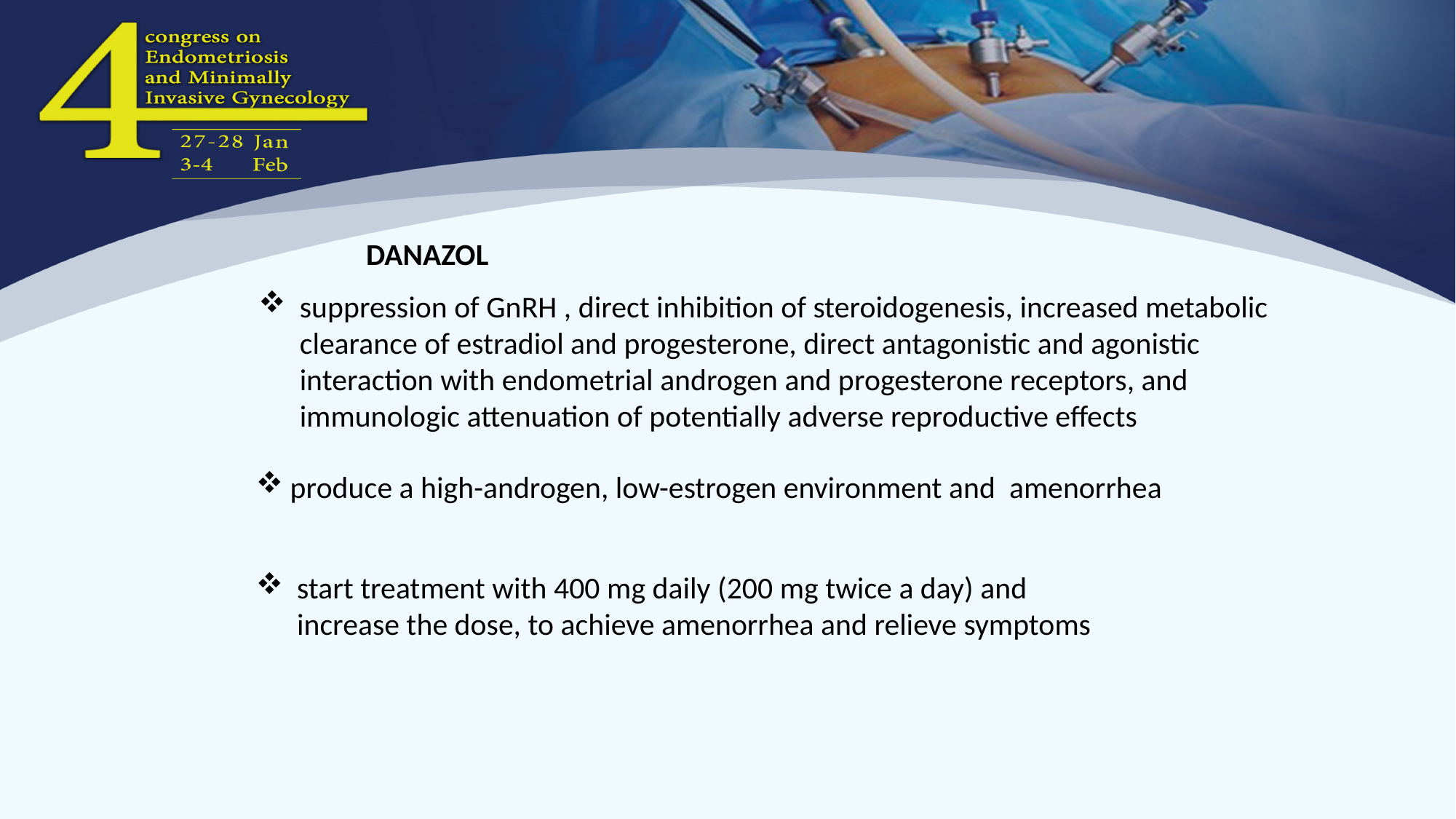

DANAZOL
suppression of GnRH , direct inhibition of steroidogenesis, increased metabolic clearance of estradiol and progesterone, direct antagonistic and agonistic interaction with endometrial androgen and progesterone receptors, and immunologic attenuation of potentially adverse reproductive effects
produce a high-androgen, low-estrogen environment and  amenorrhea
start treatment with 400 mg daily (200 mg twice a day) and increase the dose, to achieve amenorrhea and relieve symptoms